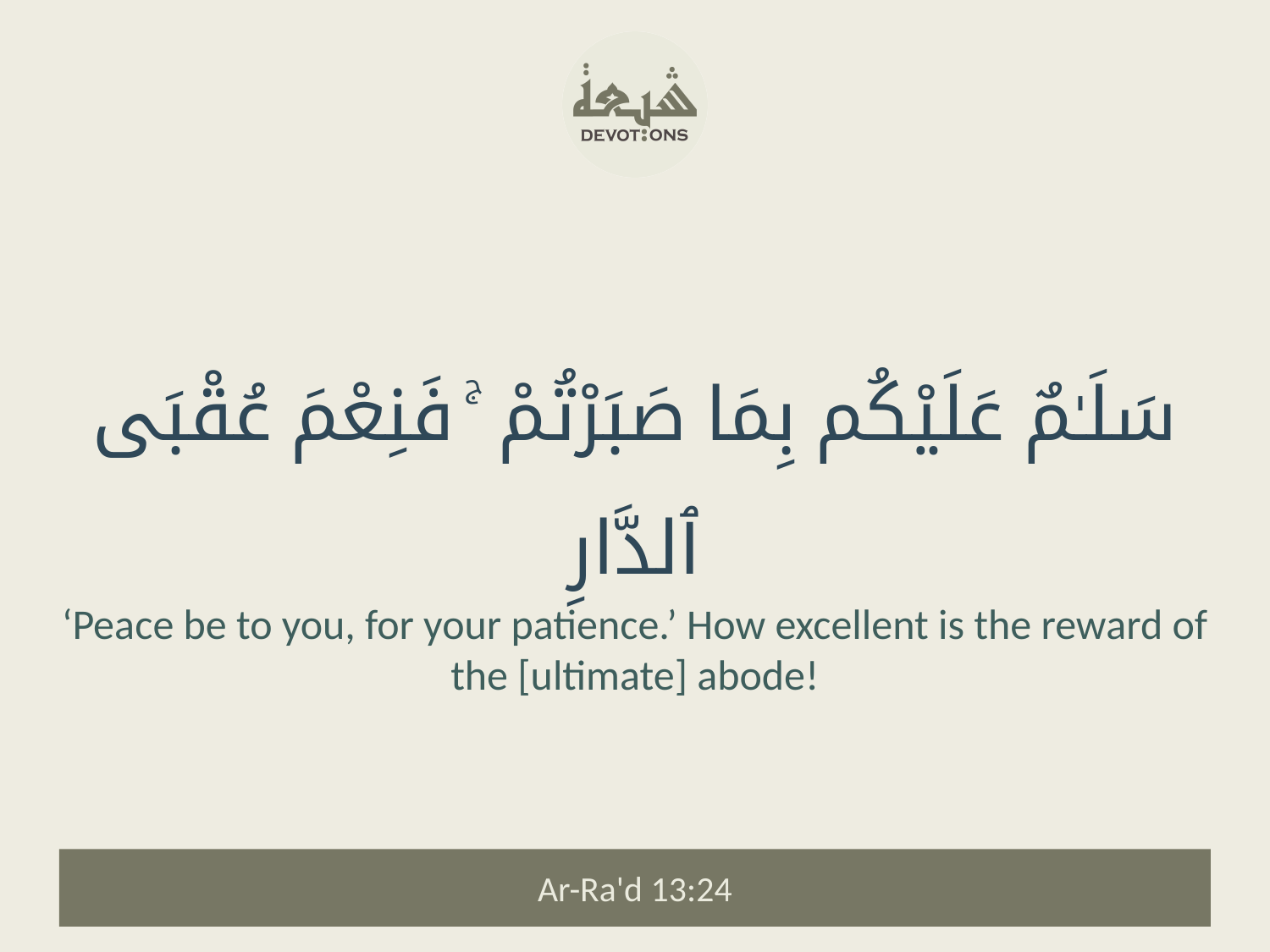

سَلَـٰمٌ عَلَيْكُم بِمَا صَبَرْتُمْ ۚ فَنِعْمَ عُقْبَى ٱلدَّارِ
‘Peace be to you, for your patience.’ How excellent is the reward of the [ultimate] abode!
Ar-Ra'd 13:24